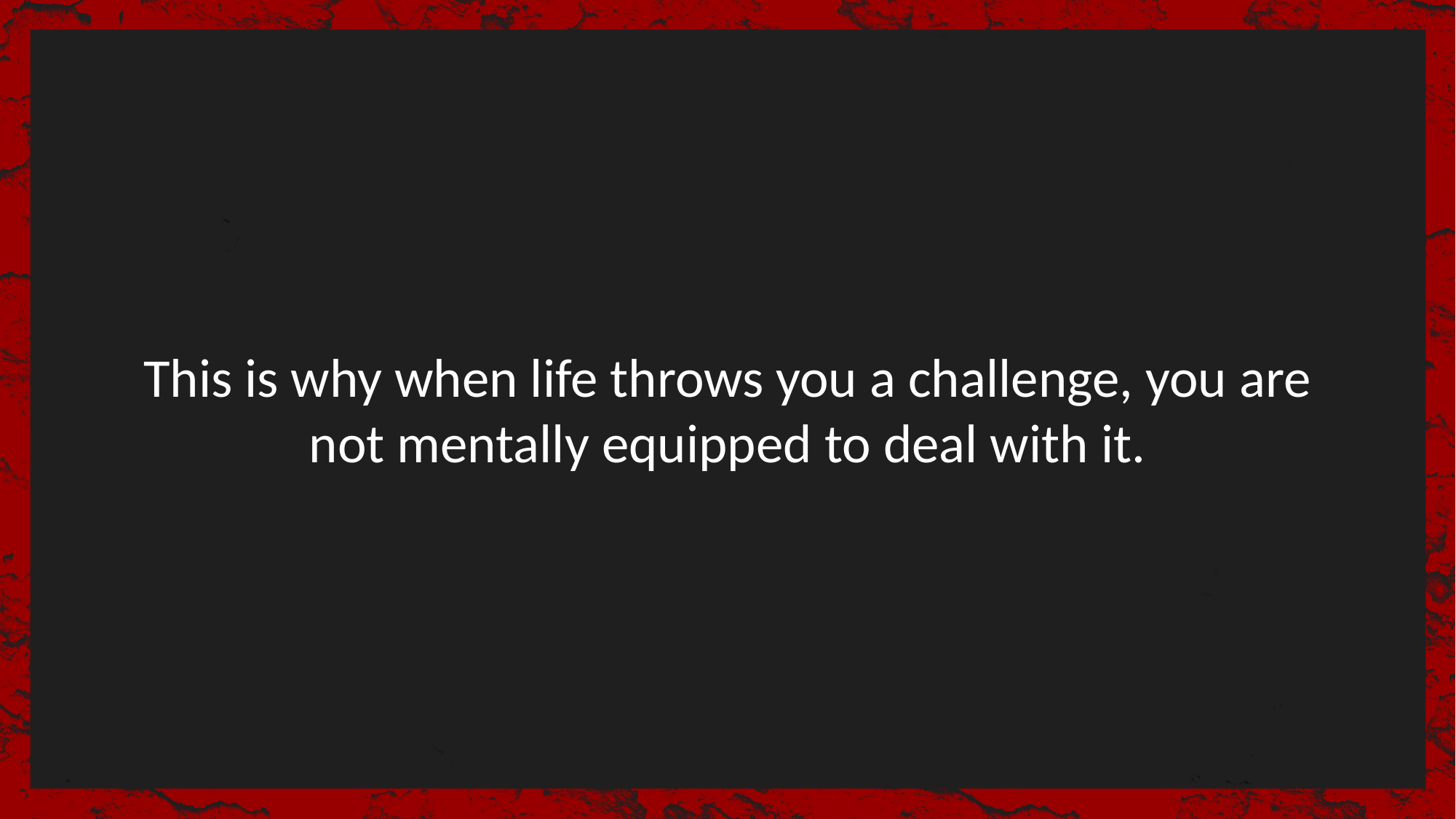

This is why when life throws you a challenge, you are not mentally equipped to deal with it.